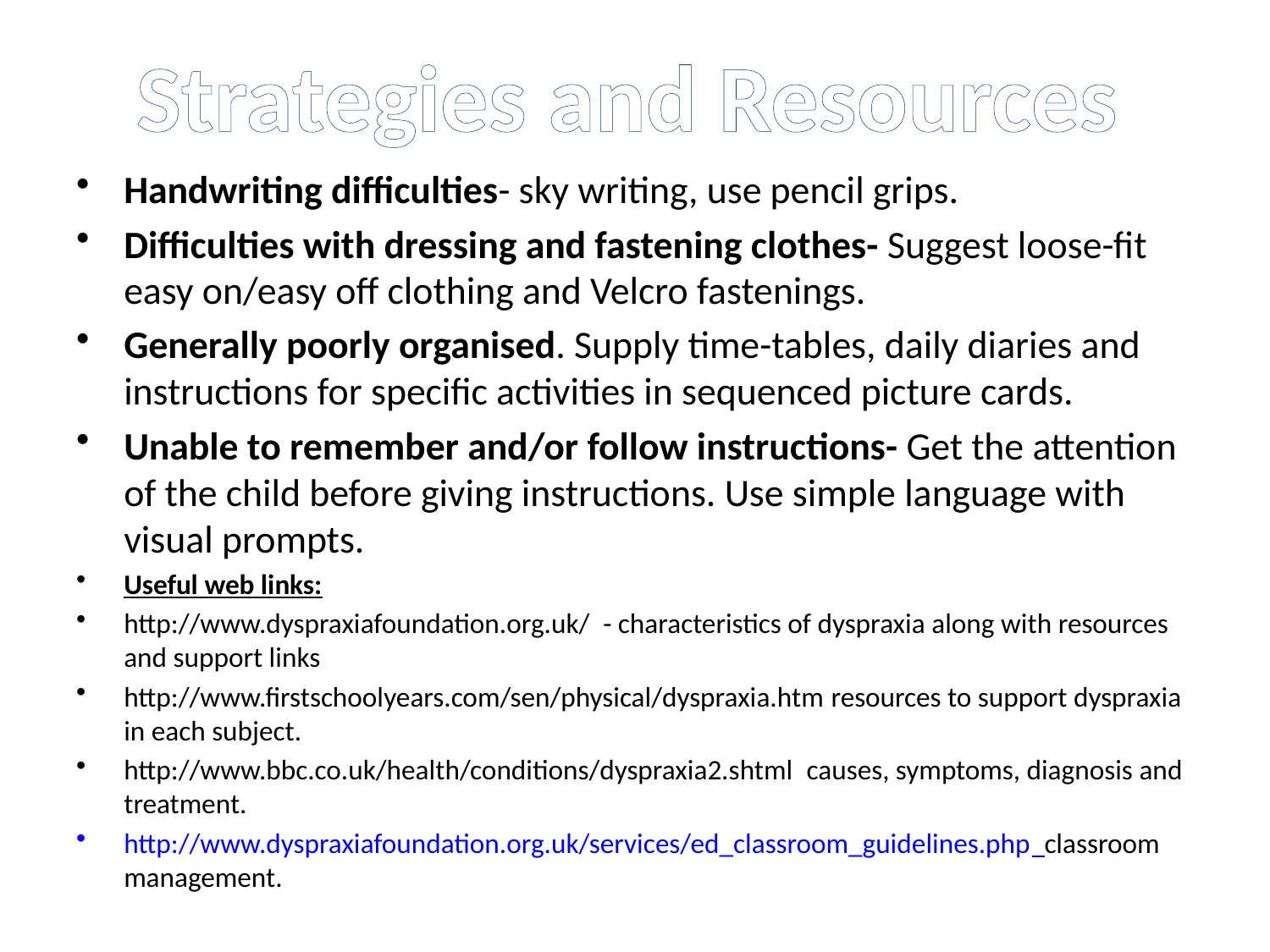

Strategies and Resources
Handwriting difficulties- sky writing, use pencil grips.
Difficulties with dressing and fastening clothes- Suggest loose-fit easy on/easy off clothing and Velcro fastenings.
Generally poorly organised. Supply time-tables, daily diaries and instructions for specific activities in sequenced picture cards.
Unable to remember and/or follow instructions- Get the attention of the child before giving instructions. Use simple language with visual prompts.
Useful web links:
http://www.dyspraxiafoundation.org.uk/  - characteristics of dyspraxia along with resources and support links
http://www.firstschoolyears.com/sen/physical/dyspraxia.htm resources to support dyspraxia in each subject.
http://www.bbc.co.uk/health/conditions/dyspraxia2.shtml  causes, symptoms, diagnosis and treatment.
http://www.dyspraxiafoundation.org.uk/services/ed_classroom_guidelines.php  classroom management.